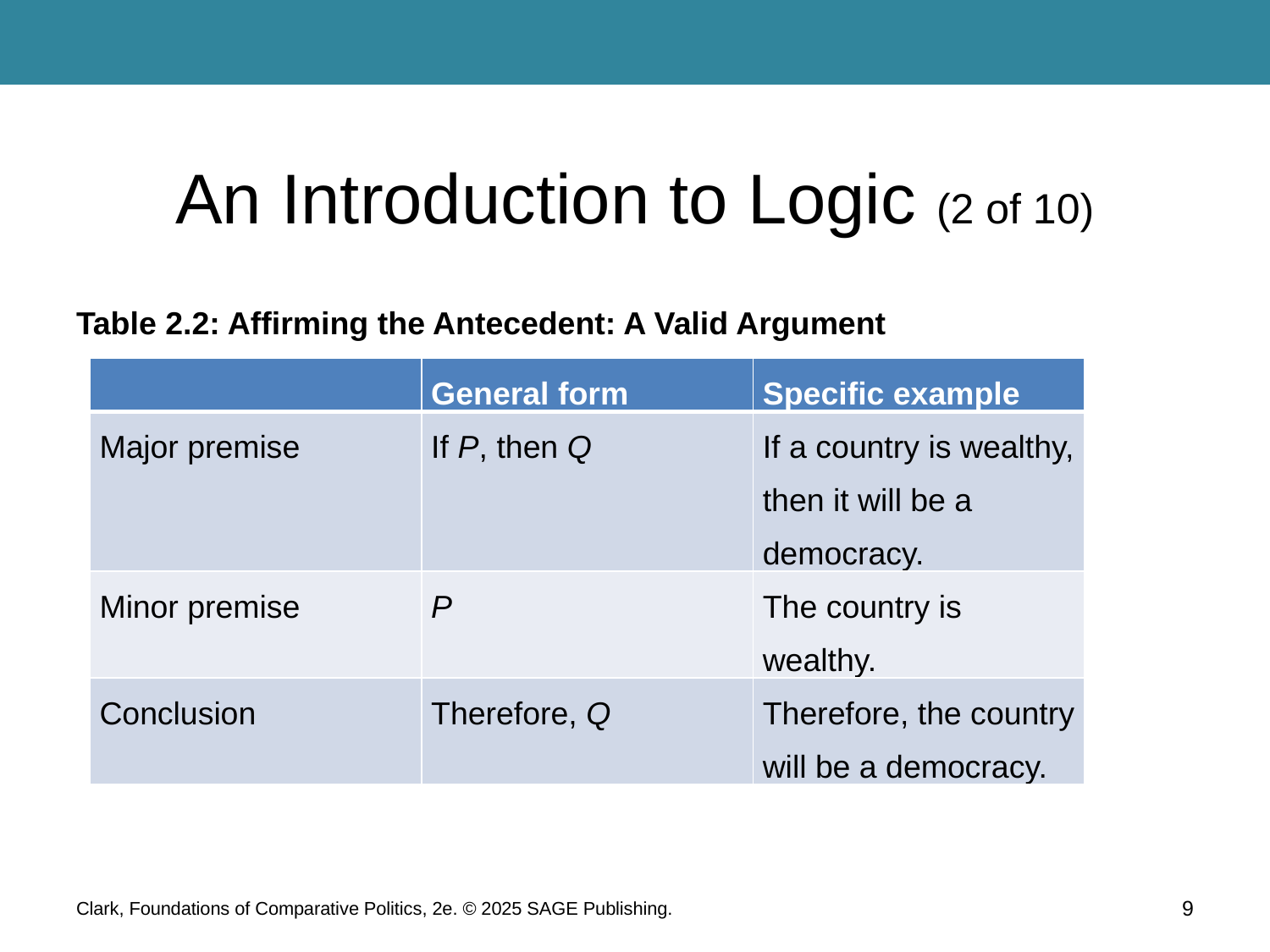

# An Introduction to Logic (2 of 10)
Table 2.2: Affirming the Antecedent: A Valid Argument

|  | General form | Specific example |
| --- | --- | --- |
| Major premise | If P, then Q | If a country is wealthy, then it will be a democracy. |
| Minor premise | P | The country is wealthy. |
| Conclusion | Therefore, Q | Therefore, the country will be a democracy. |
Clark, Foundations of Comparative Politics, 2e. © 2025 SAGE Publishing.
9